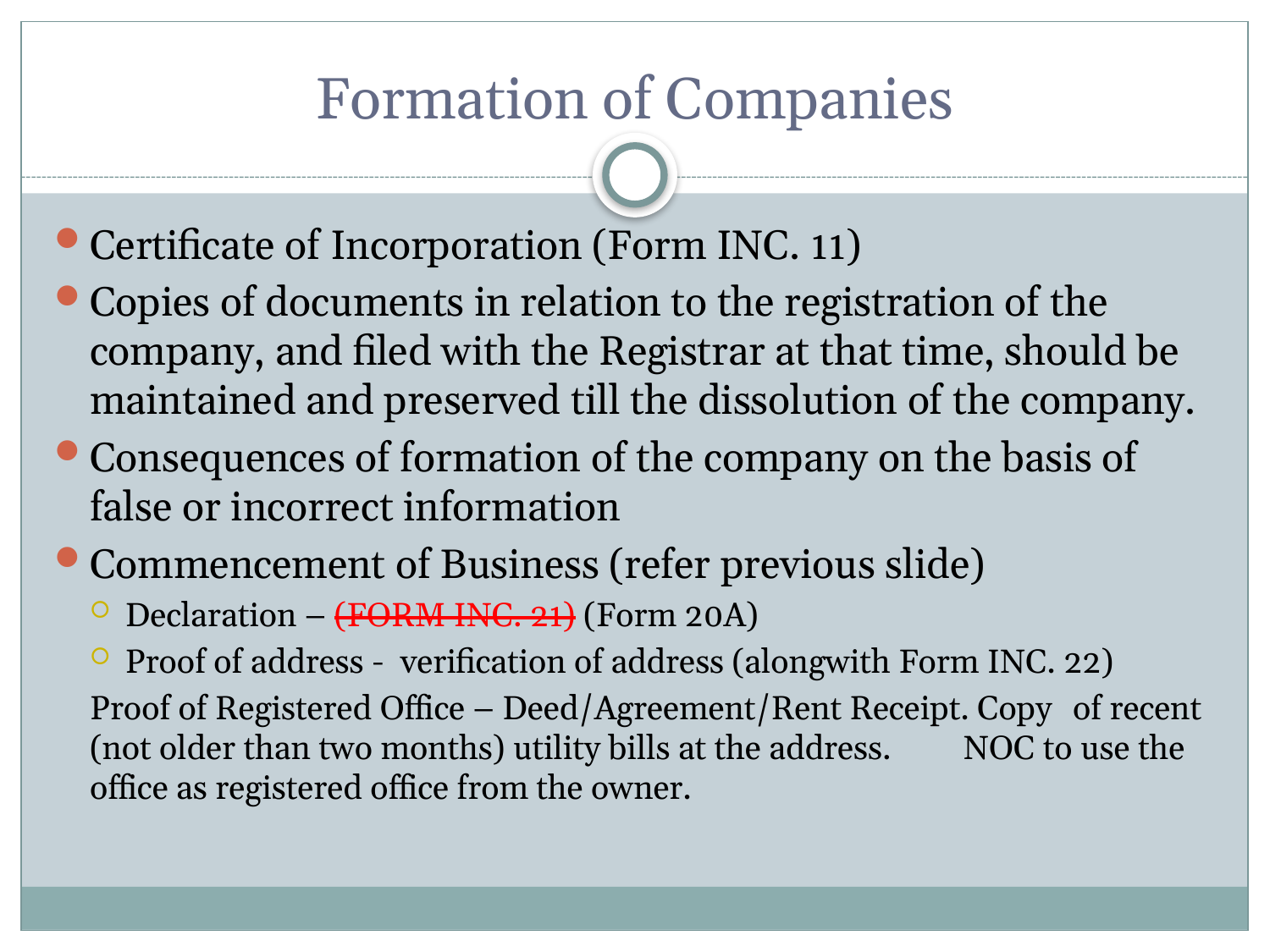

# Formation of Companies
Certificate of Incorporation (Form INC. 11)
Copies of documents in relation to the registration of the company, and filed with the Registrar at that time, should be maintained and preserved till the dissolution of the company.
Consequences of formation of the company on the basis of false or incorrect information
Commencement of Business (refer previous slide)
Declaration – (FORM INC. 21) (Form 20A)
Proof of address -  verification of address (alongwith Form INC. 22)
	Proof of Registered Office – Deed/Agreement/Rent Receipt. Copy 	of recent (not older than two months) utility bills at the address. 	NOC to use the office as registered office from the owner.